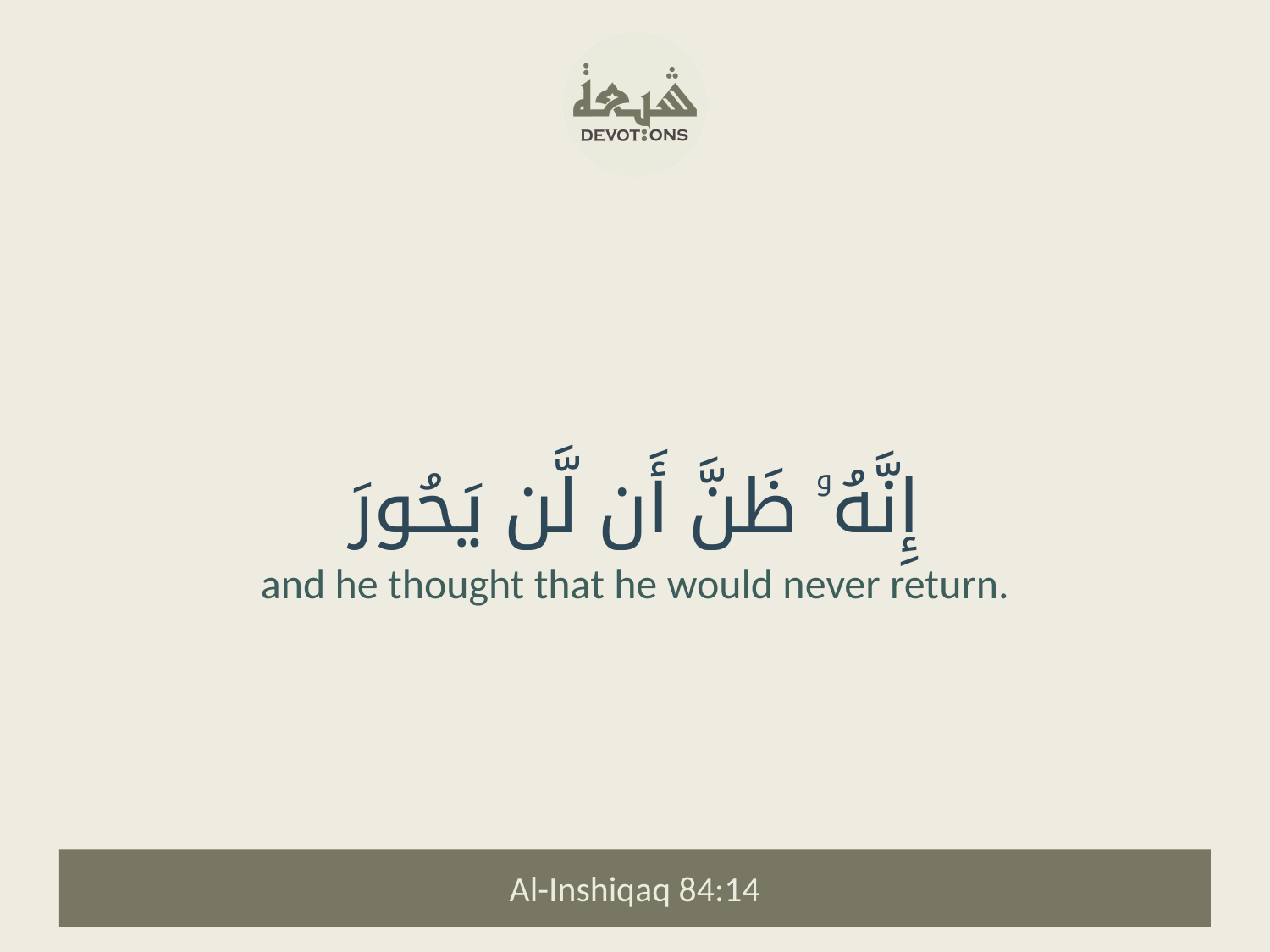

إِنَّهُۥ ظَنَّ أَن لَّن يَحُورَ
and he thought that he would never return.
Al-Inshiqaq 84:14